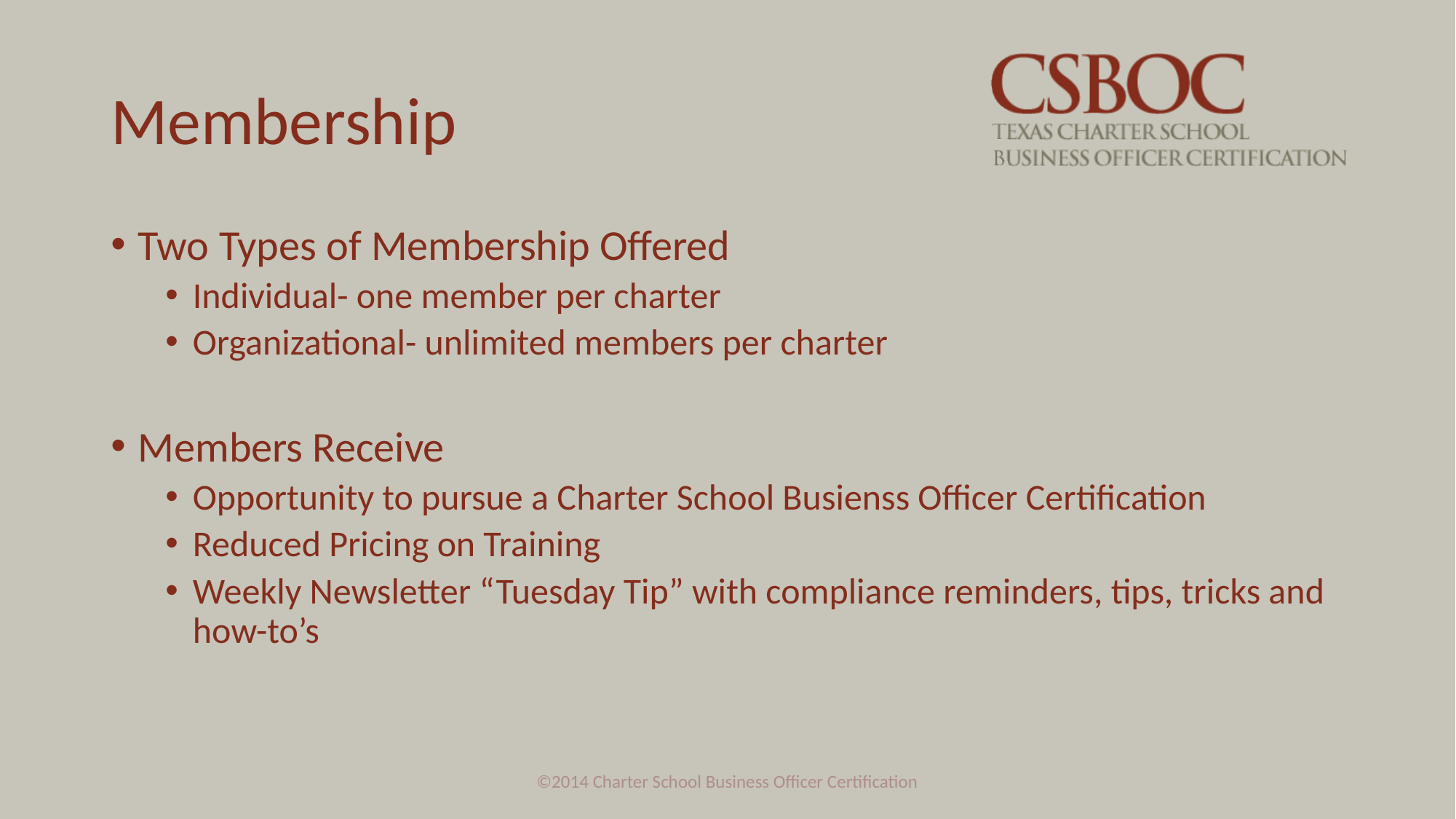

# Membership
Two Types of Membership Offered
Individual- one member per charter
Organizational- unlimited members per charter

Members Receive
Opportunity to pursue a Charter School Busienss Officer Certification
Reduced Pricing on Training
Weekly Newsletter “Tuesday Tip” with compliance reminders, tips, tricks and how-to’s
©2014 Charter School Business Officer Certification